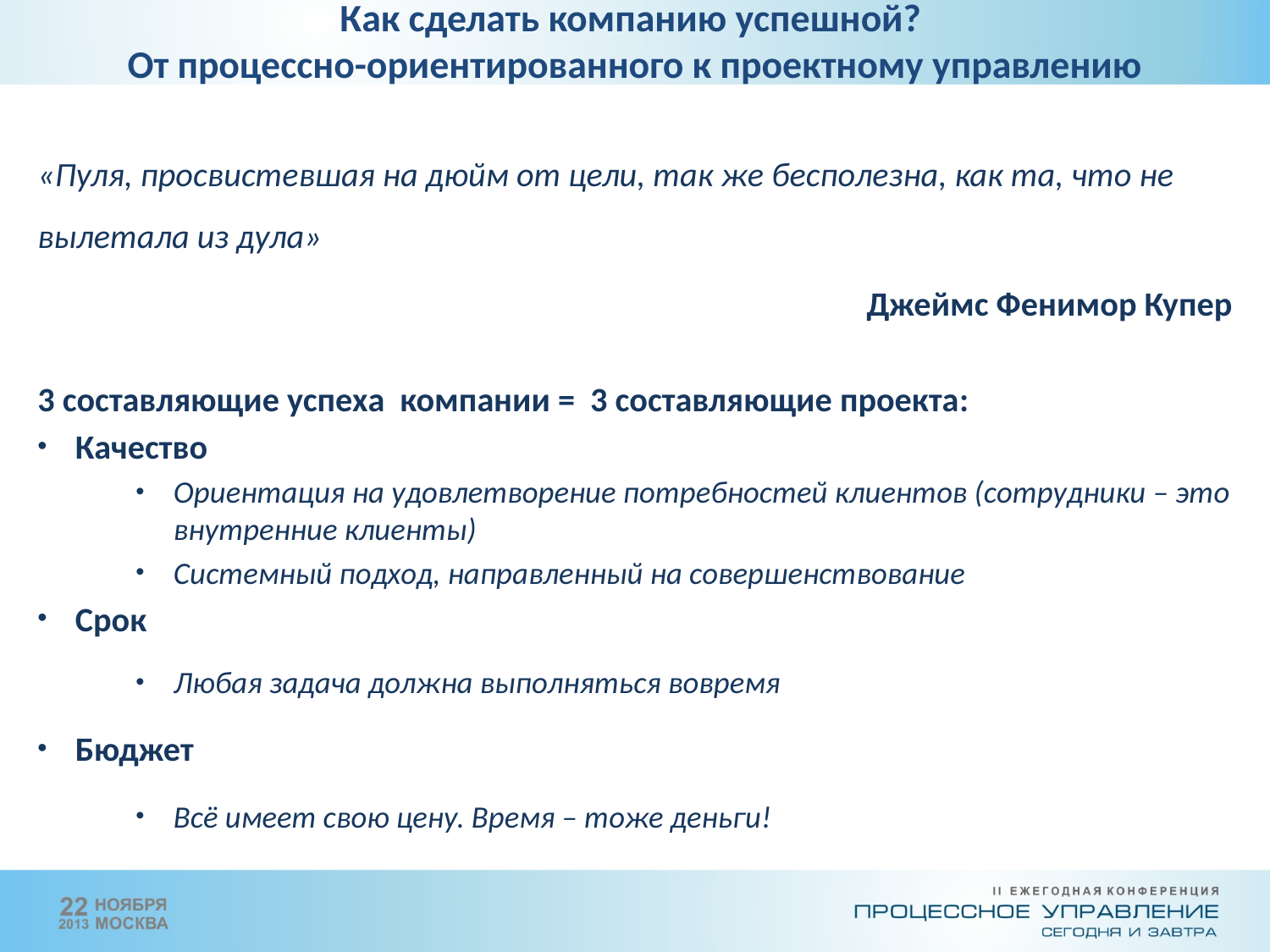

Как сделать компанию успешной?
От процессно-ориентированного к проектному управлению

«Пуля, просвистевшая на дюйм от цели, так же бесполезна, как та, что не вылетала из дула»
 Джеймс Фенимор Купер

3 составляющие успеха  компании =  3 составляющие проекта:
Качество
Ориентация на удовлетворение потребностей клиентов (сотрудники – это внутренние клиенты)
Системный подход, направленный на совершенствование
Срок
Любая задача должна выполняться вовремя
Бюджет
Всё имеет свою цену. Время – тоже деньги!